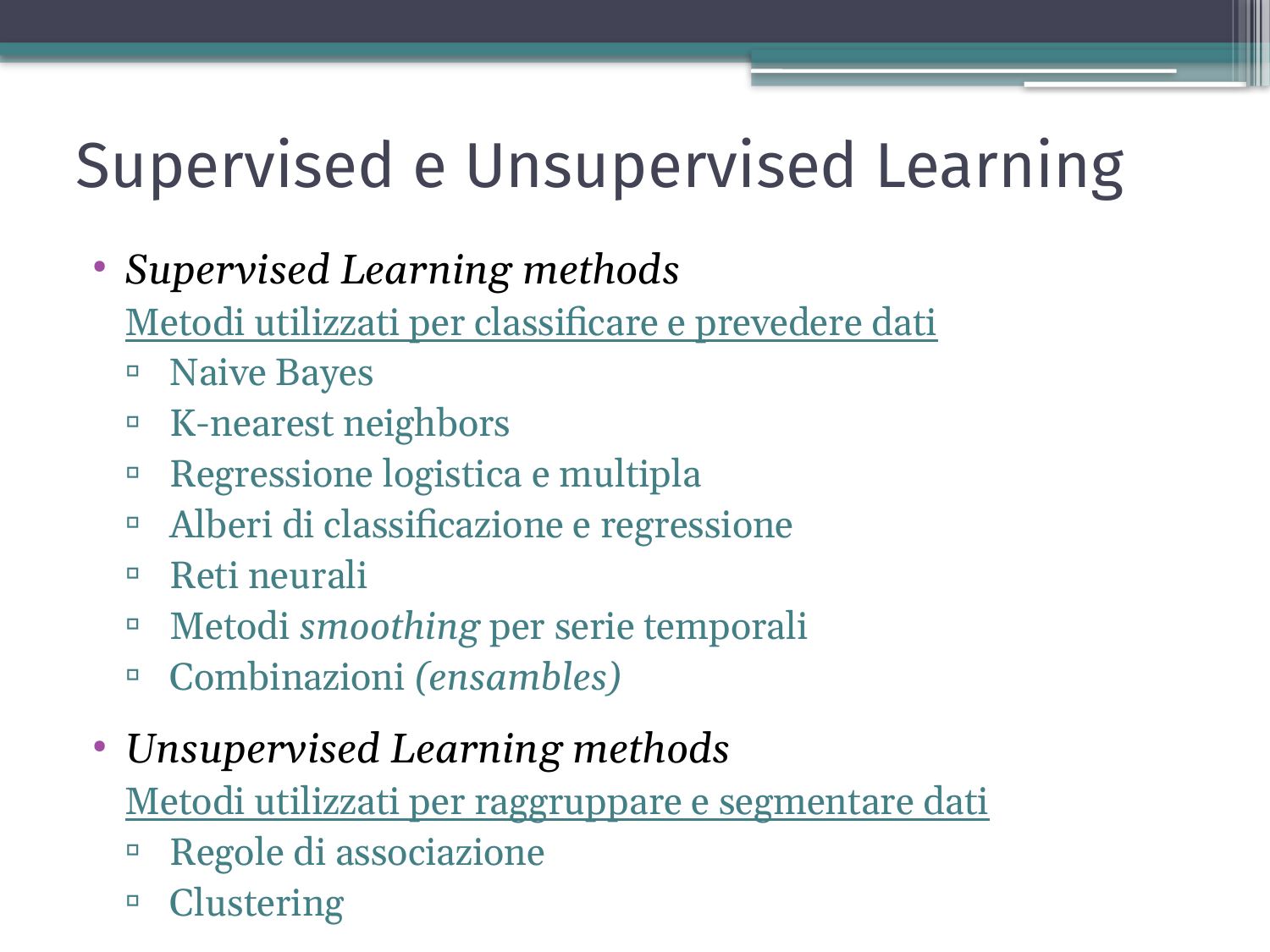

Supervised e Unsupervised Learning
Supervised Learning methods
Metodi utilizzati per classificare e prevedere dati
Naive Bayes
K-nearest neighbors
Regressione logistica e multipla
Alberi di classificazione e regressione
Reti neurali
Metodi smoothing per serie temporali
Combinazioni (ensambles)

Unsupervised Learning methods
Metodi utilizzati per raggruppare e segmentare dati
Regole di associazione
Clustering